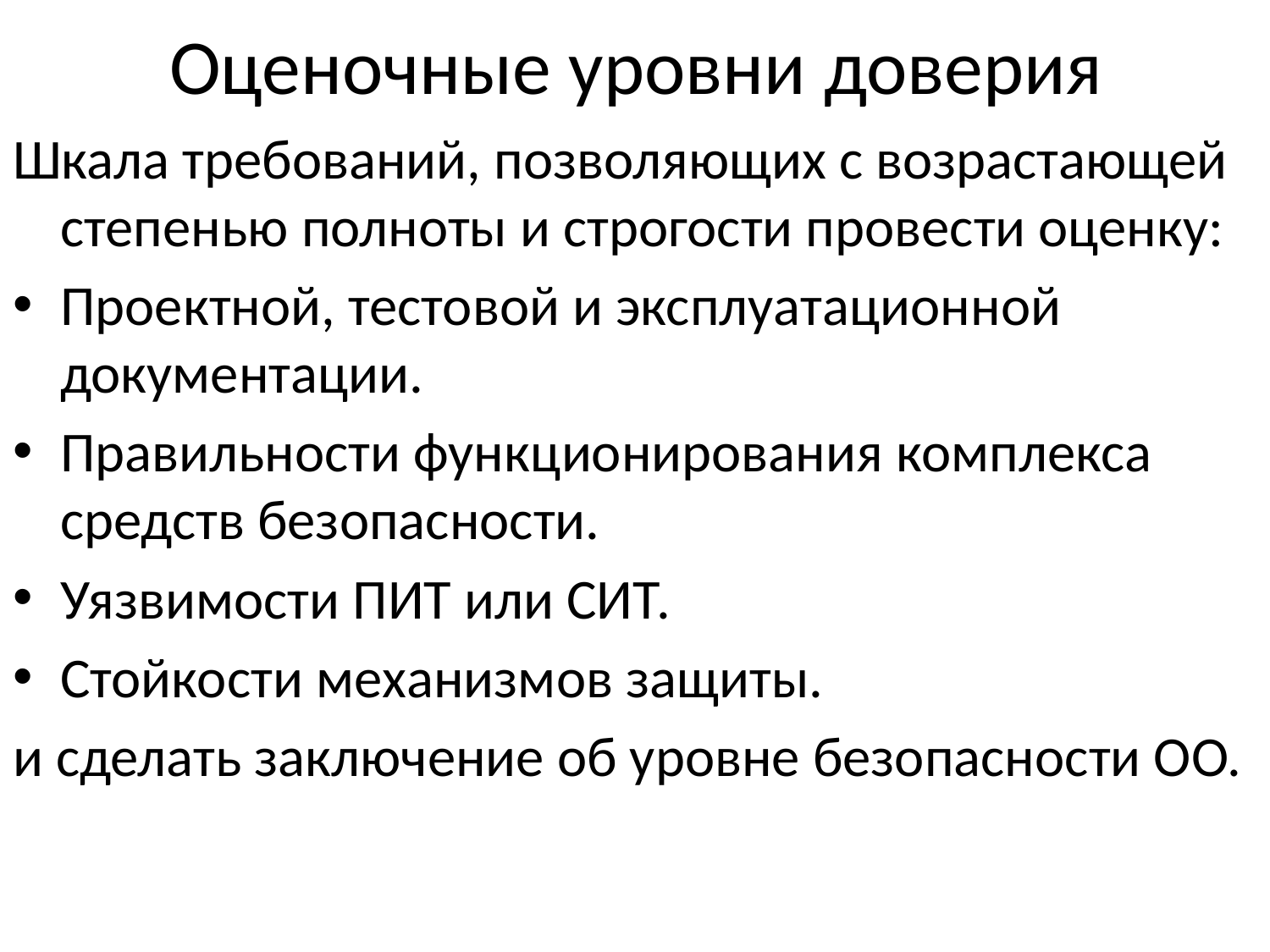

# Оценочные уровни доверия
Шкала требований, позволяющих с возрастающей степенью полноты и строгости провести оценку:
Проектной, тестовой и эксплуатационной документации.
Правильности функционирования комплекса средств безопасности.
Уязвимости ПИТ или СИТ.
Стойкости механизмов защиты.
и сделать заключение об уровне безопасности ОО.